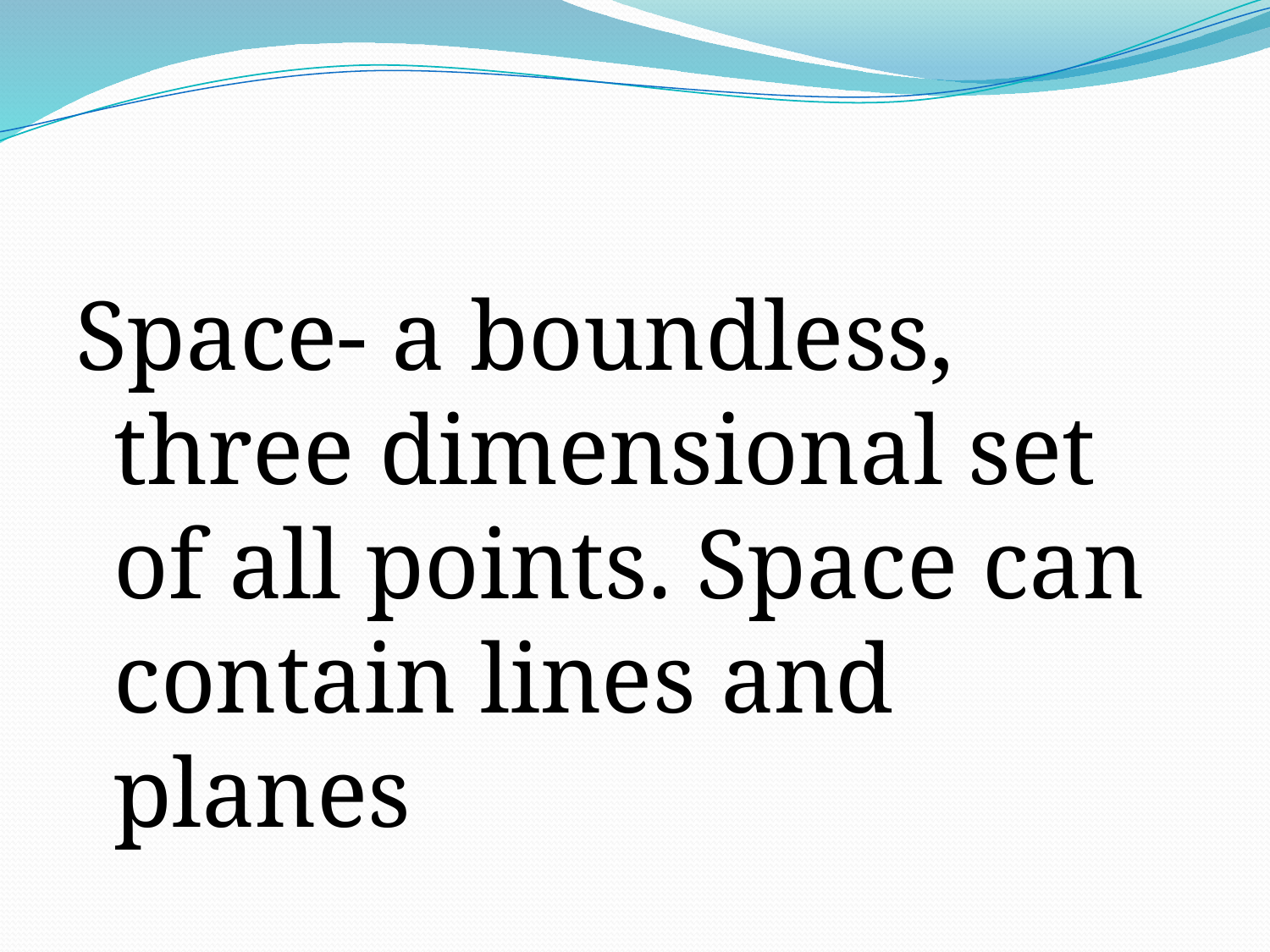

#
Space- a boundless, three dimensional set of all points. Space can contain lines and planes